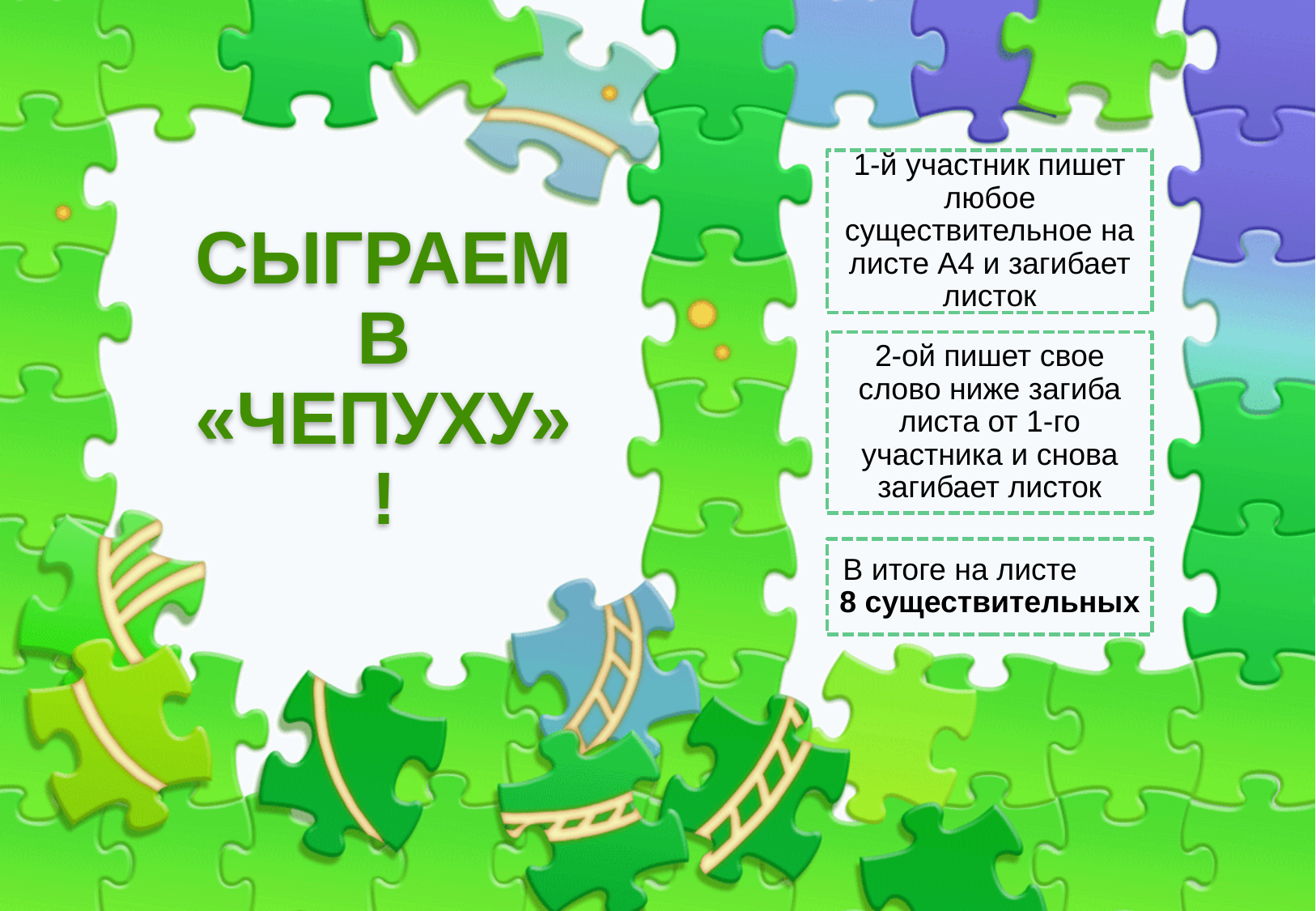

1-й участник пишет любое существительное на листе А4 и загибает листок
# СЫГРАЕМ В «ЧЕПУХУ»!
2-ой пишет свое слово ниже загиба листа от 1-го участника и снова загибает листок
В итоге на листе        8 существительных